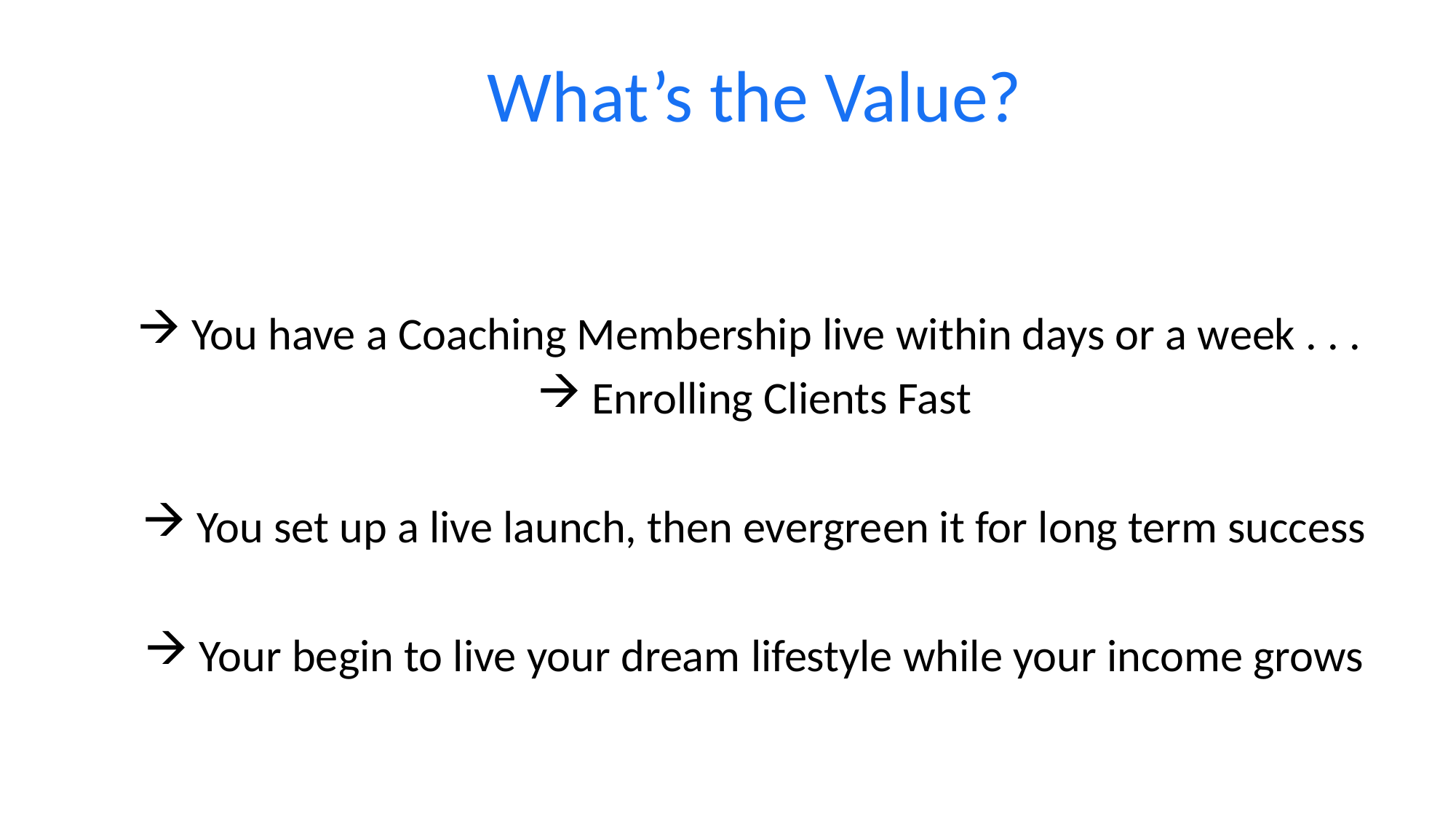

What’s the Value?

You have a Coaching Membership live within days or a week . . .
Enrolling Clients Fast

You set up a live launch, then evergreen it for long term success

Your begin to live your dream lifestyle while your income grows